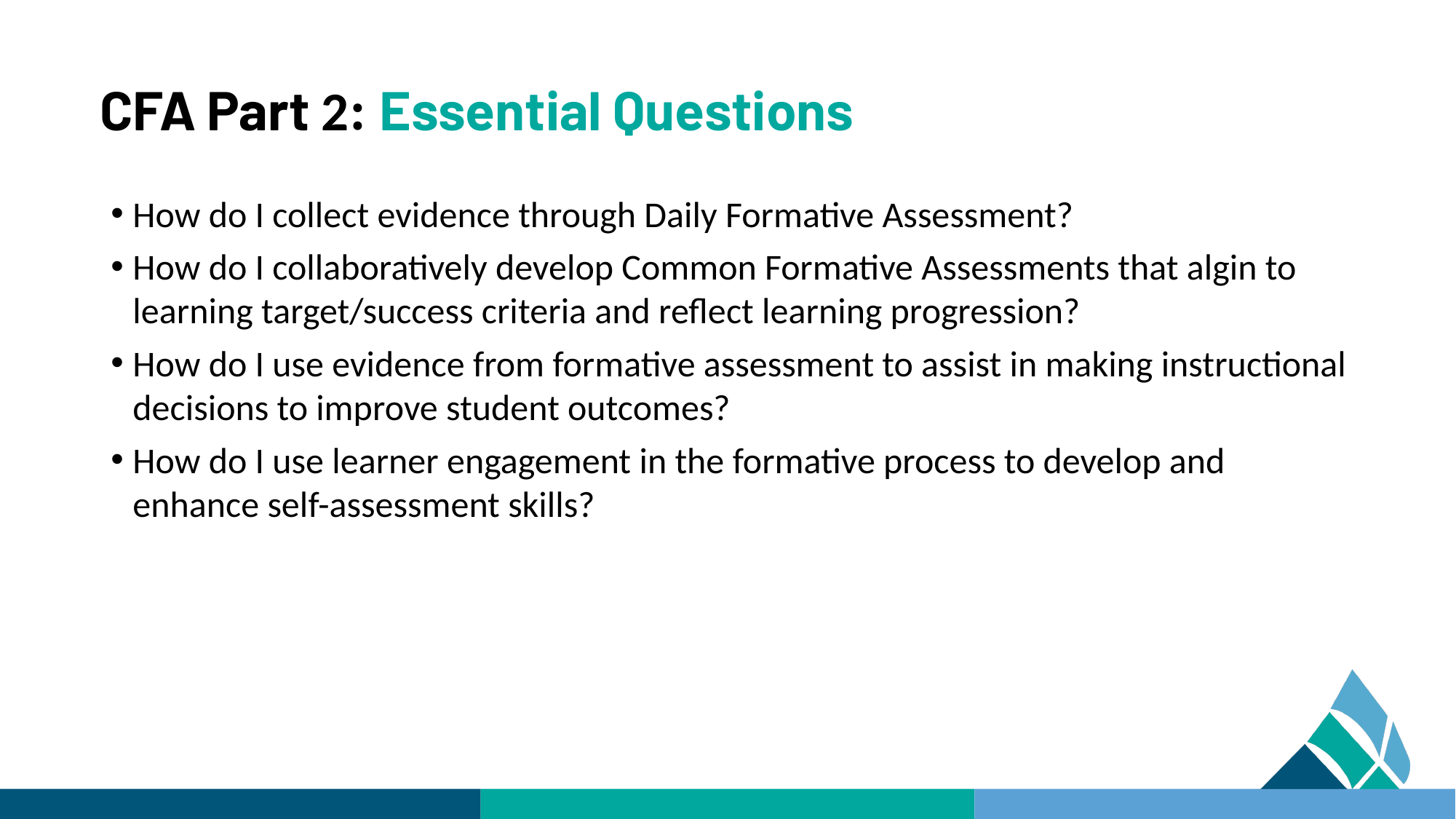

# CFA Part 2: Essential Questions
How do I collect evidence through Daily Formative Assessment?
How do I collaboratively develop Common Formative Assessments that algin to learning target/success criteria and reflect learning progression?
How do I use evidence from formative assessment to assist in making instructional  decisions to improve student outcomes?
How do I use learner engagement in the formative process to develop and enhance self-assessment skills?